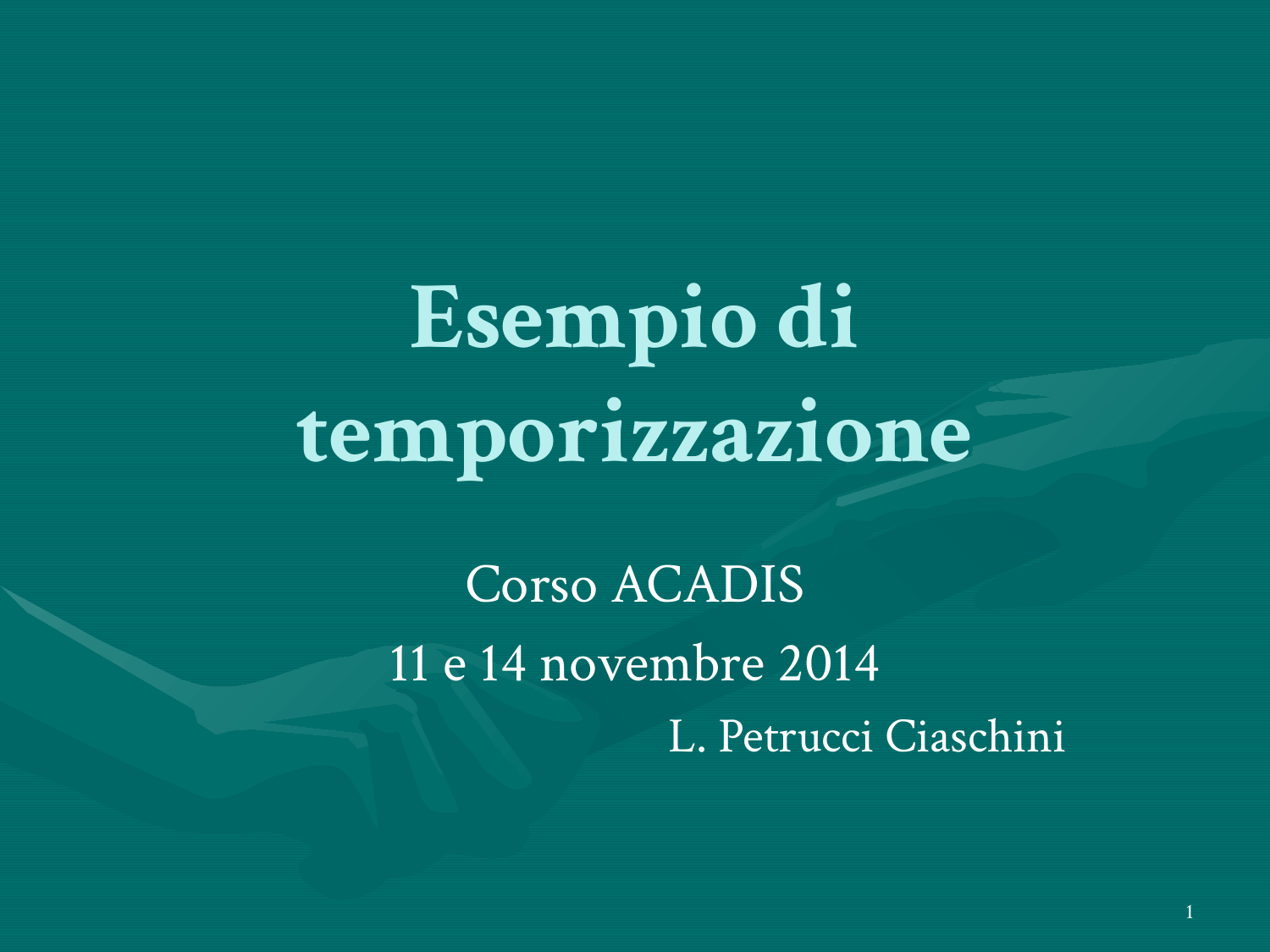

# Esempio di temporizzazione
Corso ACADIS
11 e 14 novembre 2014
L. Petrucci Ciaschini
1